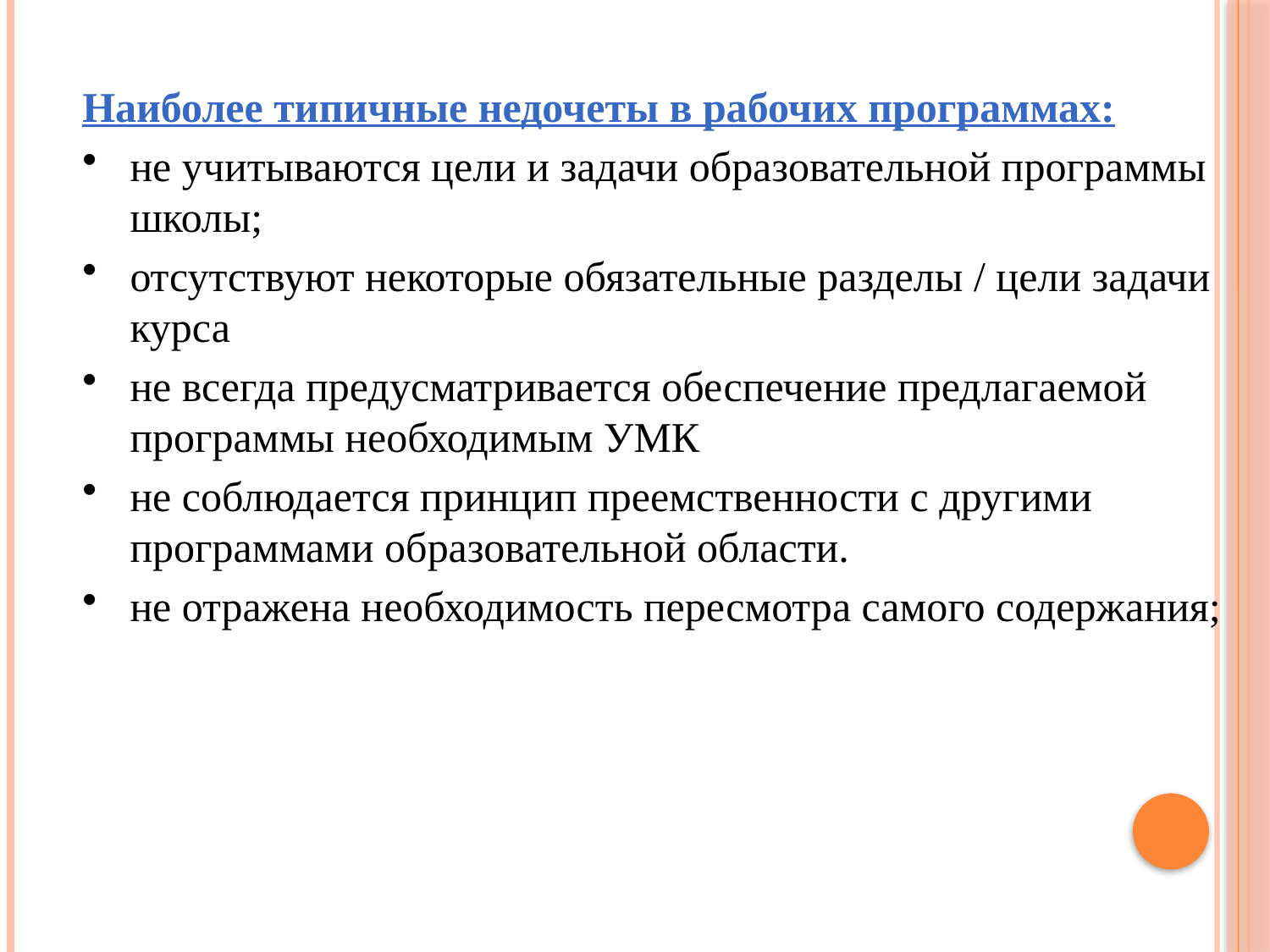

Наиболее типичные недочеты в рабочих программах:
не учитываются цели и задачи образовательной программы школы;
отсутствуют некоторые обязательные разделы / цели задачи курса
не всегда предусматривается обеспечение предлагаемой программы необходимым УМК
не соблюдается принцип преемственности с другими программами образовательной области.
не отражена необходимость пересмотра самого содержания;